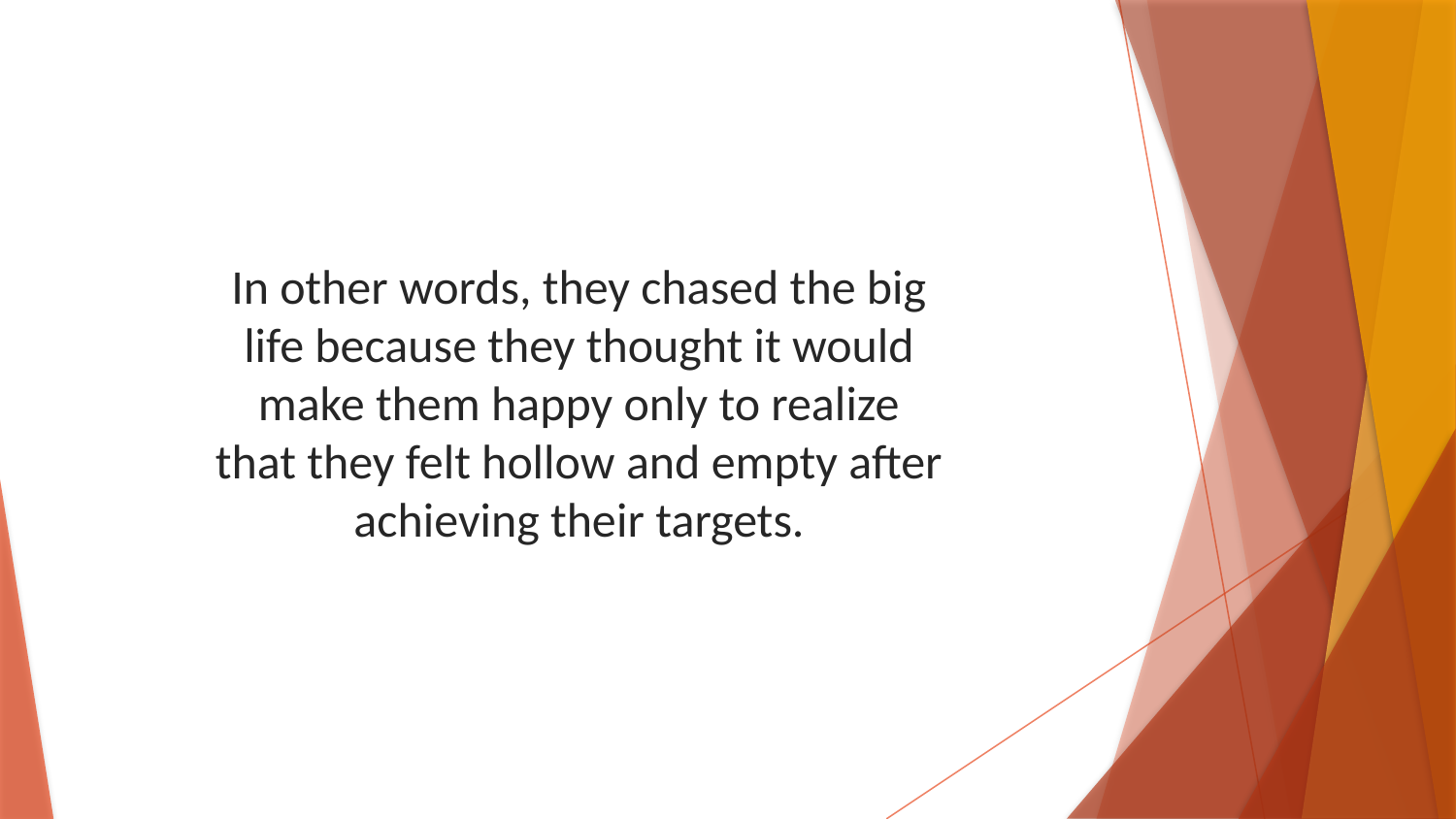

In other words, they chased the big life because they thought it would make them happy only to realize that they felt hollow and empty after achieving their targets.